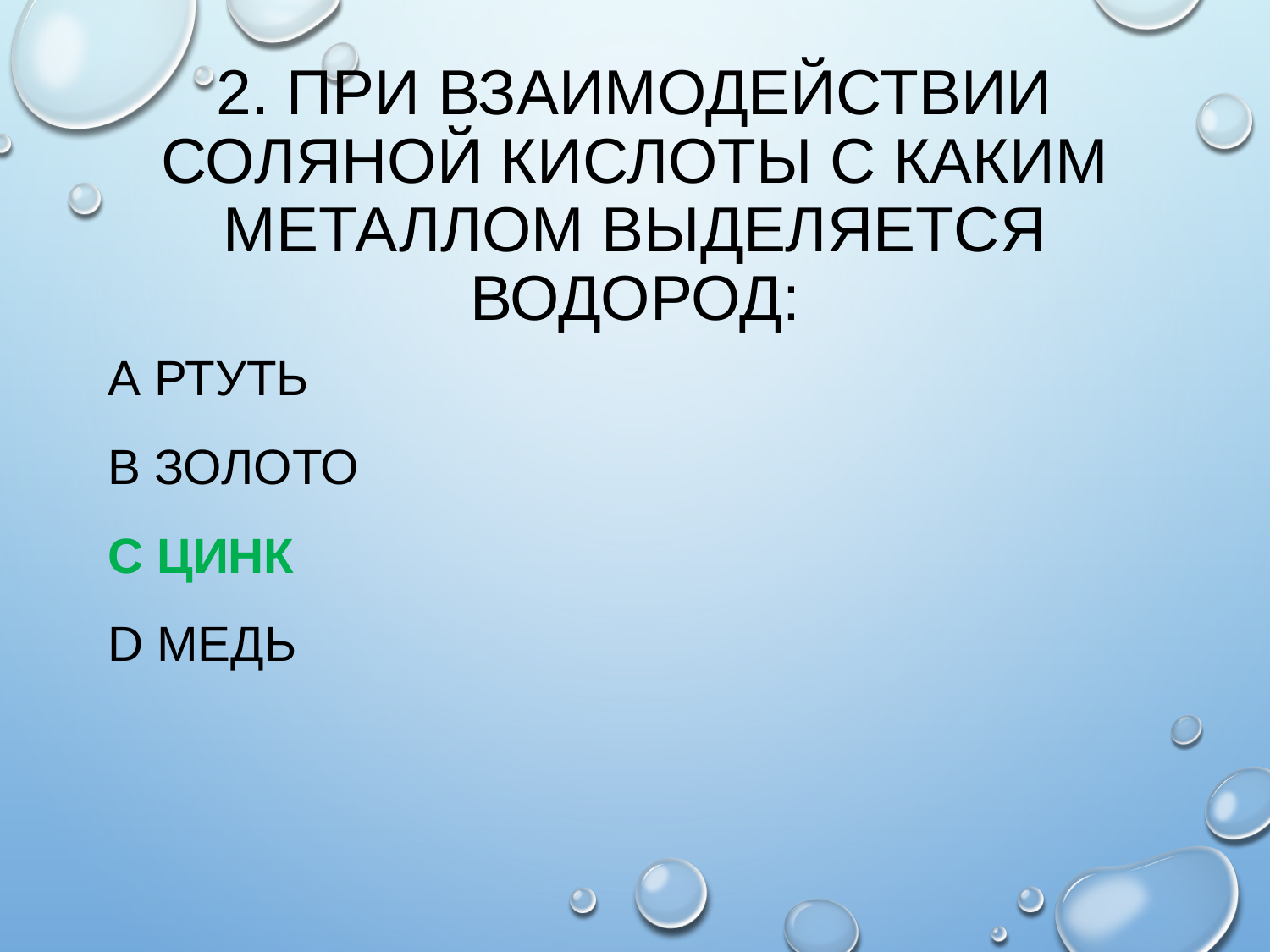

# 2. При взаимодействии соляной кислоты с каким металлом выделяется водород:
А Ртуть
B золото
C Цинк
D Медь